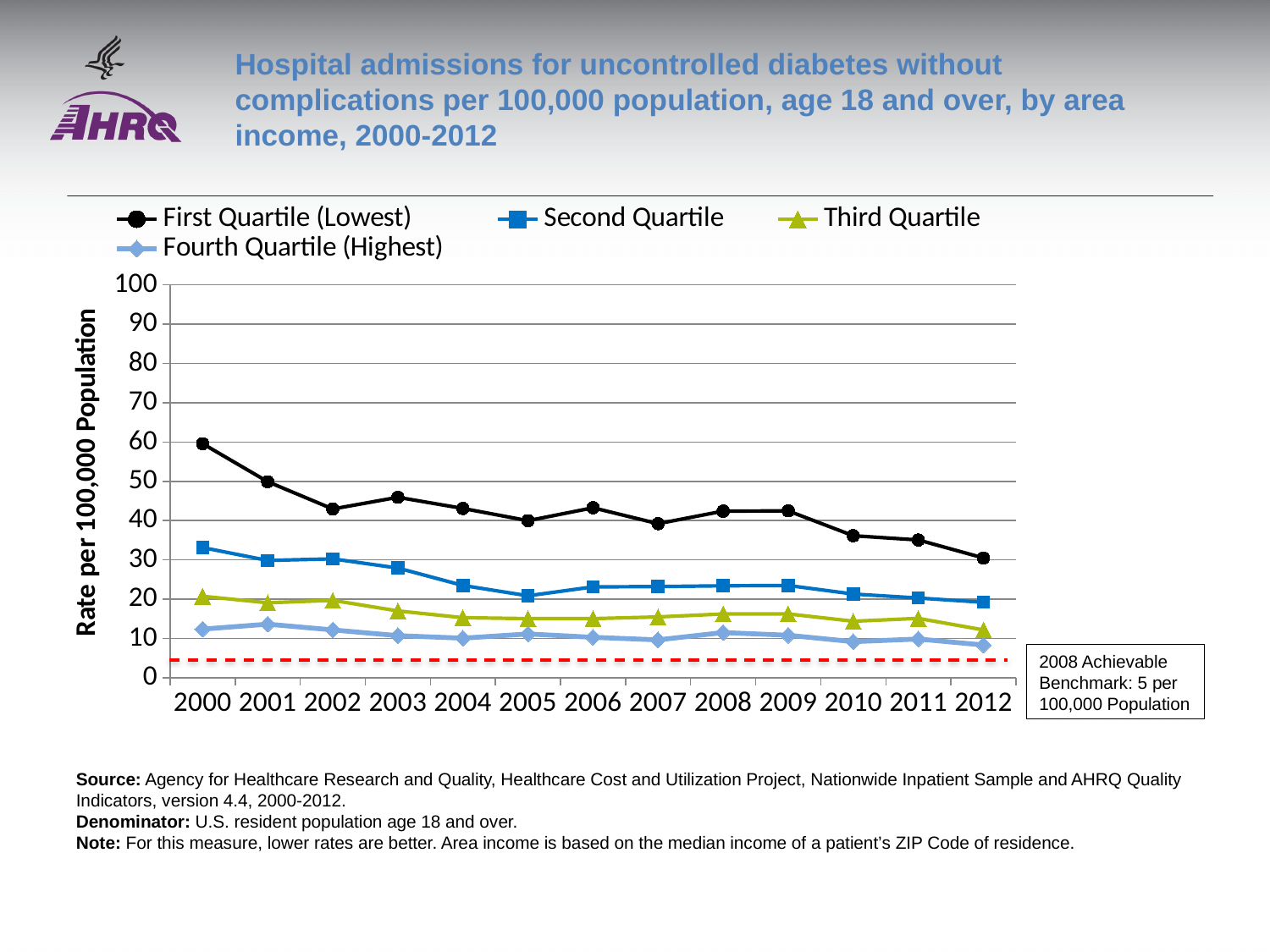

# Hospital admissions for uncontrolled diabetes without complications per 100,000 population, age 18 and over, by area income, 2000-2012

### Chart

| Category | First Quartile (Lowest) | Second Quartile | Third Quartile | Fourth Quartile (Highest) |
|---|---|---|---|---|
| 2000 | 59.5926 | 33.1508 | 20.7455 | 12.3919 |
| 2001 | 49.9031 | 29.8632 | 19.0938 | 13.6546 |
| 2002 | 42.9626 | 30.2762 | 19.7137 | 12.1927 |
| 2003 | 45.9368 | 27.9341 | 17.0154 | 10.7281 |
| 2004 | 43.0983 | 23.5049 | 15.3095 | 10.0912 |
| 2005 | 39.9858 | 20.8688 | 15.0622 | 11.1645 |
| 2006 | 43.2696 | 23.1387 | 15.056 | 10.3075 |
| 2007 | 39.2285 | 23.2101 | 15.4996 | 9.6596 |
| 2008 | 42.412 | 23.4106 | 16.2424 | 11.5117 |
| 2009 | 42.4784 | 23.4873 | 16.2544 | 10.8299 |
| 2010 | 36.1643 | 21.3163 | 14.4045 | 9.2061 |
| 2011 | 35.0758 | 20.3027 | 15.1269 | 9.8785 |
| 2012 | 30.5033 | 19.2217 | 12.1826 | 8.3439 |
2008 Achievable Benchmark: 5 per 100,000 Population
Source: Agency for Healthcare Research and Quality, Healthcare Cost and Utilization Project, Nationwide Inpatient Sample and AHRQ Quality Indicators, version 4.4, 2000-2012.
Denominator: U.S. resident population age 18 and over.
Note: For this measure, lower rates are better. Area income is based on the median income of a patient’s ZIP Code of residence.